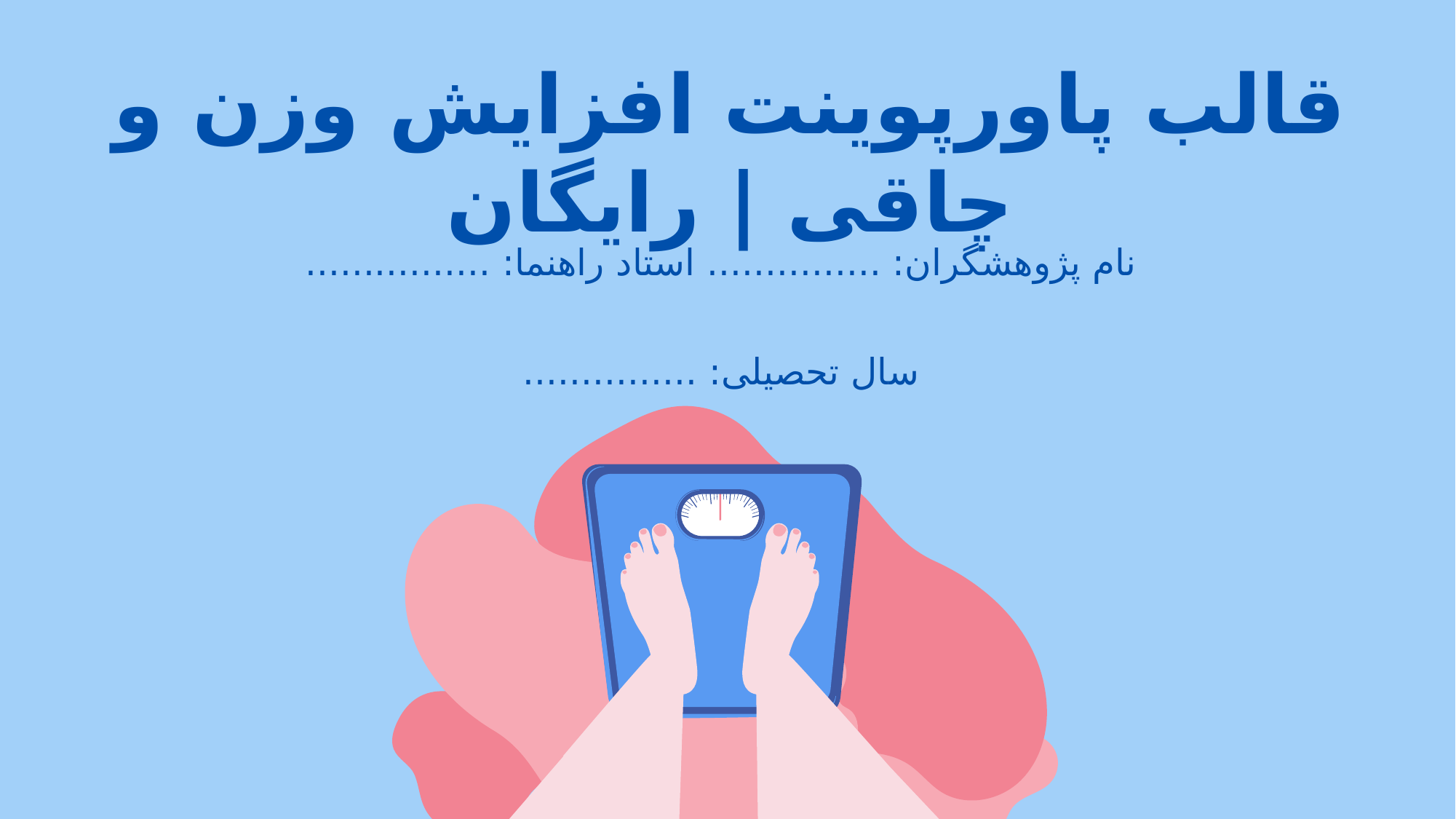

قالب پاورپوینت افزایش وزن و چاقی | رایگان
نام پژوهشگران: ............... استاد راهنما: ................
سال تحصیلی: ...............